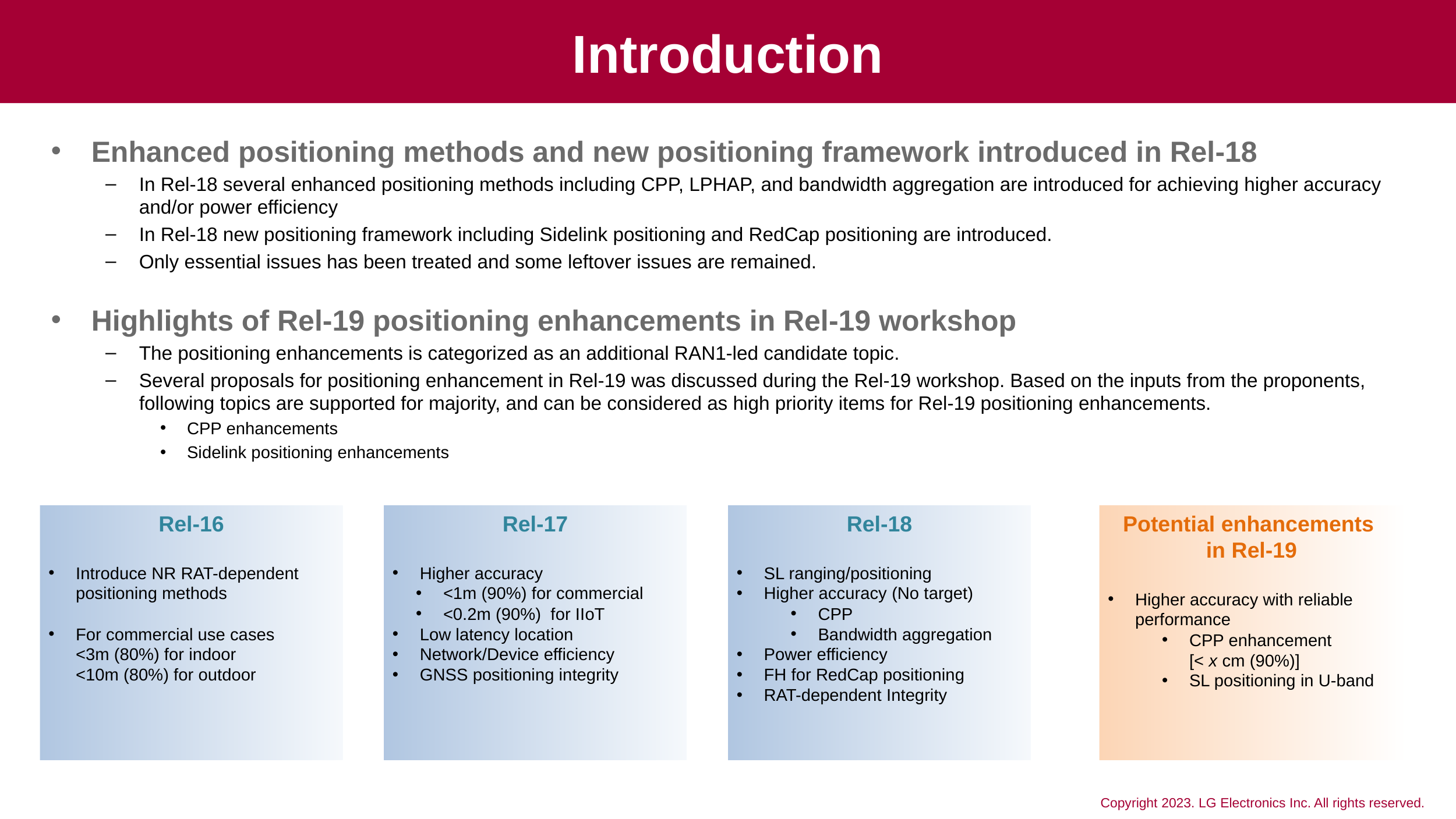

# Introduction
Enhanced positioning methods and new positioning framework introduced in Rel-18
In Rel-18 several enhanced positioning methods including CPP, LPHAP, and bandwidth aggregation are introduced for achieving higher accuracy and/or power efficiency
In Rel-18 new positioning framework including Sidelink positioning and RedCap positioning are introduced.
Only essential issues has been treated and some leftover issues are remained.

Highlights of Rel-19 positioning enhancements in Rel-19 workshop
The positioning enhancements is categorized as an additional RAN1-led candidate topic.
Several proposals for positioning enhancement in Rel-19 was discussed during the Rel-19 workshop. Based on the inputs from the proponents, following topics are supported for majority, and can be considered as high priority items for Rel-19 positioning enhancements.
CPP enhancements
Sidelink positioning enhancements

Rel-16

Introduce NR RAT-dependent positioning methods

For commercial use cases
<3m (80%) for indoor
<10m (80%) for outdoor
Rel-17

Higher accuracy
<1m (90%) for commercial
<0.2m (90%)  for IIoT
Low latency location
Network/Device efficiency
GNSS positioning integrity

Rel-18

SL ranging/positioning
Higher accuracy (No target)
CPP
Bandwidth aggregation
Power efficiency
FH for RedCap positioning
RAT-dependent Integrity

Potential enhancements
in Rel-19

Higher accuracy with reliable performance
CPP enhancement
[< x cm (90%)]
SL positioning in U-band